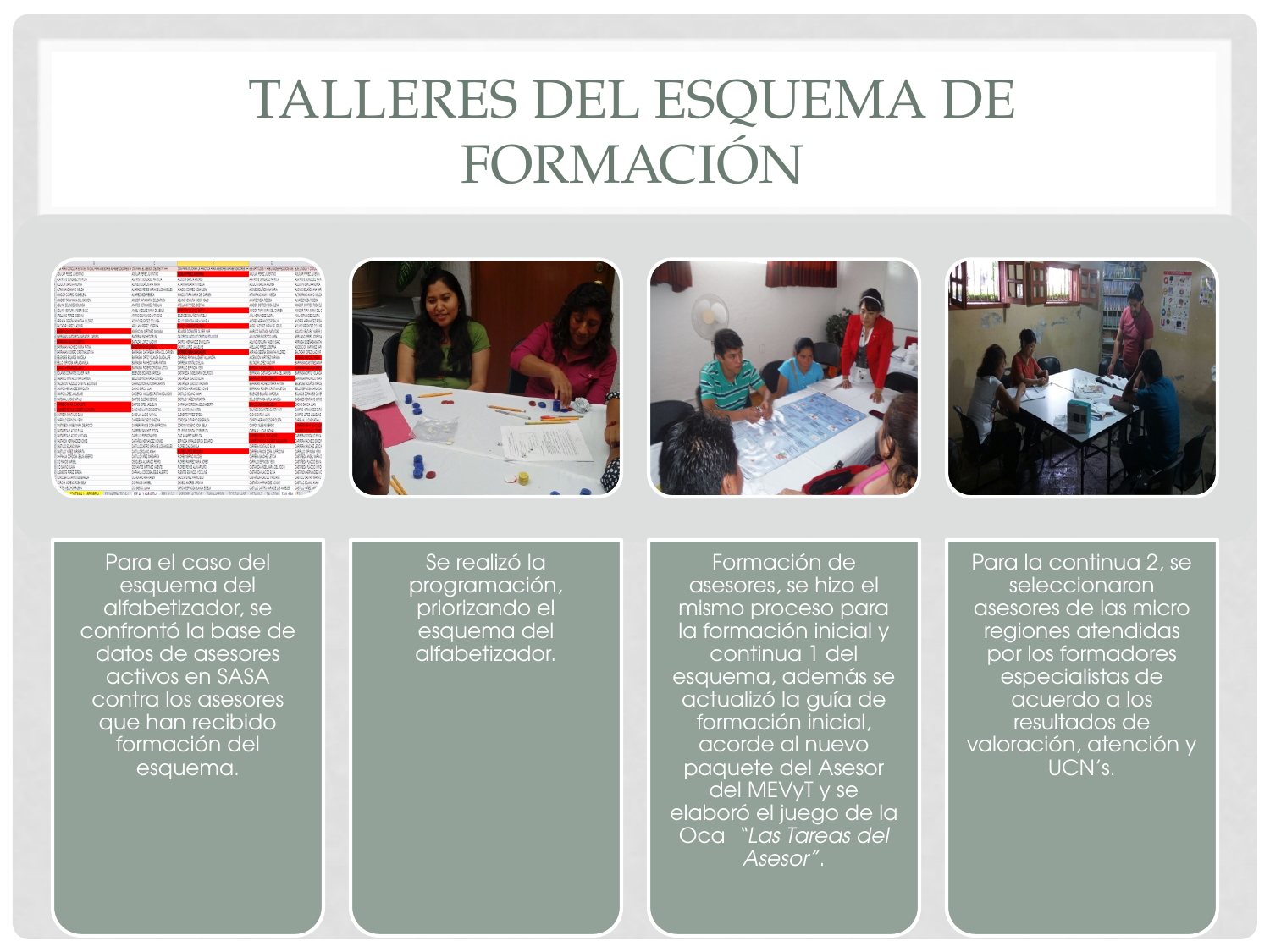

# Talleres del esquema de formación
Para el caso del esquema del alfabetizador, se confrontó la base de datos de asesores activos en SASA contra los asesores que han recibido formación del esquema.
Se realizó la programación, priorizando el esquema del alfabetizador.
Formación de asesores, se hizo el mismo proceso para la formación inicial y continua 1 del esquema, además se actualizó la guía de formación inicial, acorde al nuevo paquete del Asesor del MEVyT y se elaboró el juego de la Oca  “Las Tareas del Asesor”.
Para la continua 2, se seleccionaron asesores de las micro regiones atendidas por los formadores especialistas de acuerdo a los resultados de valoración, atención y UCN’s.